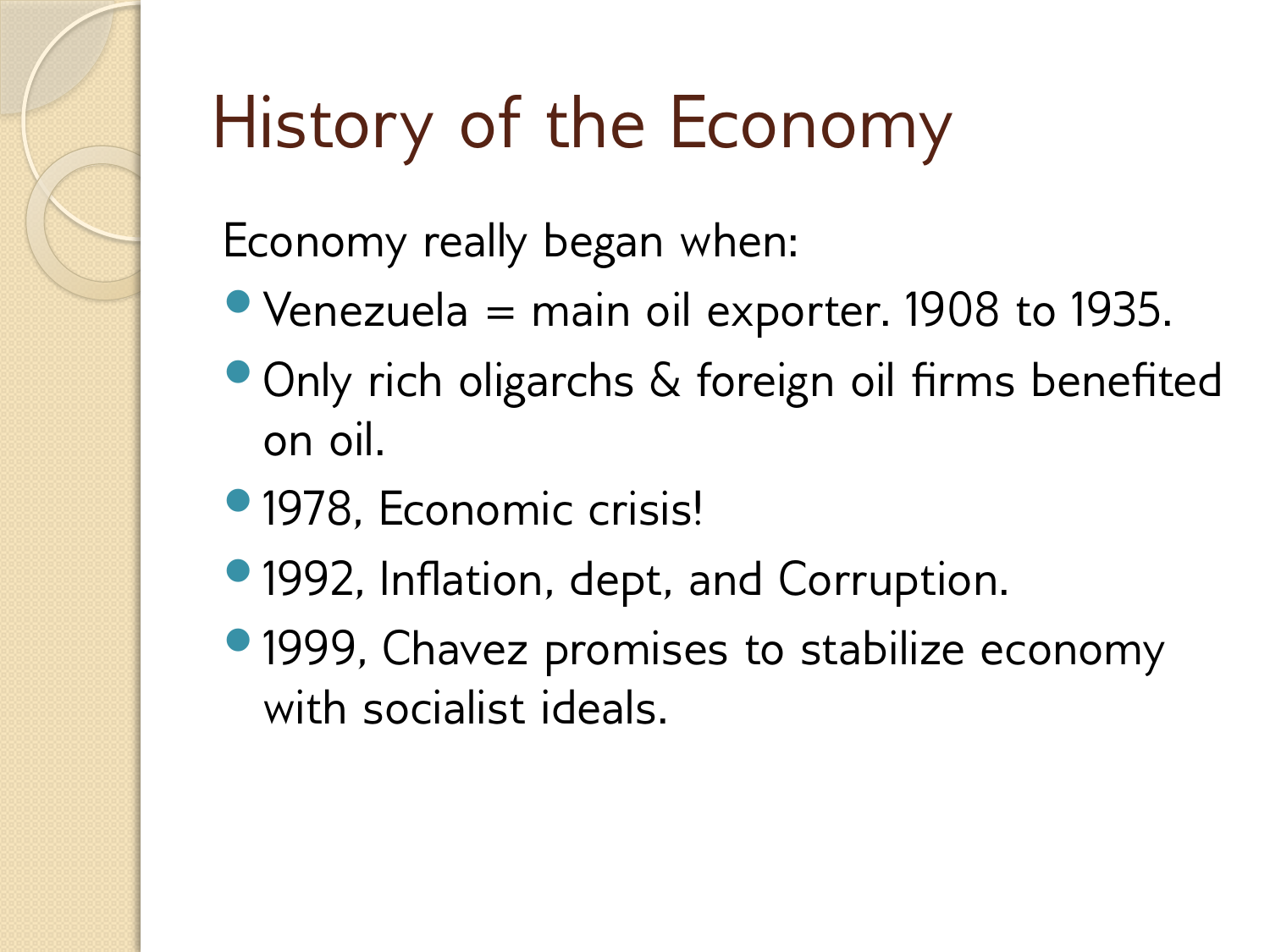

# History of the Economy
Economy really began when:
Venezuela = main oil exporter. 1908 to 1935.
Only rich oligarchs & foreign oil firms benefited on oil.
1978, Economic crisis!
1992, Inflation, dept, and Corruption.
1999, Chavez promises to stabilize economy with socialist ideals.